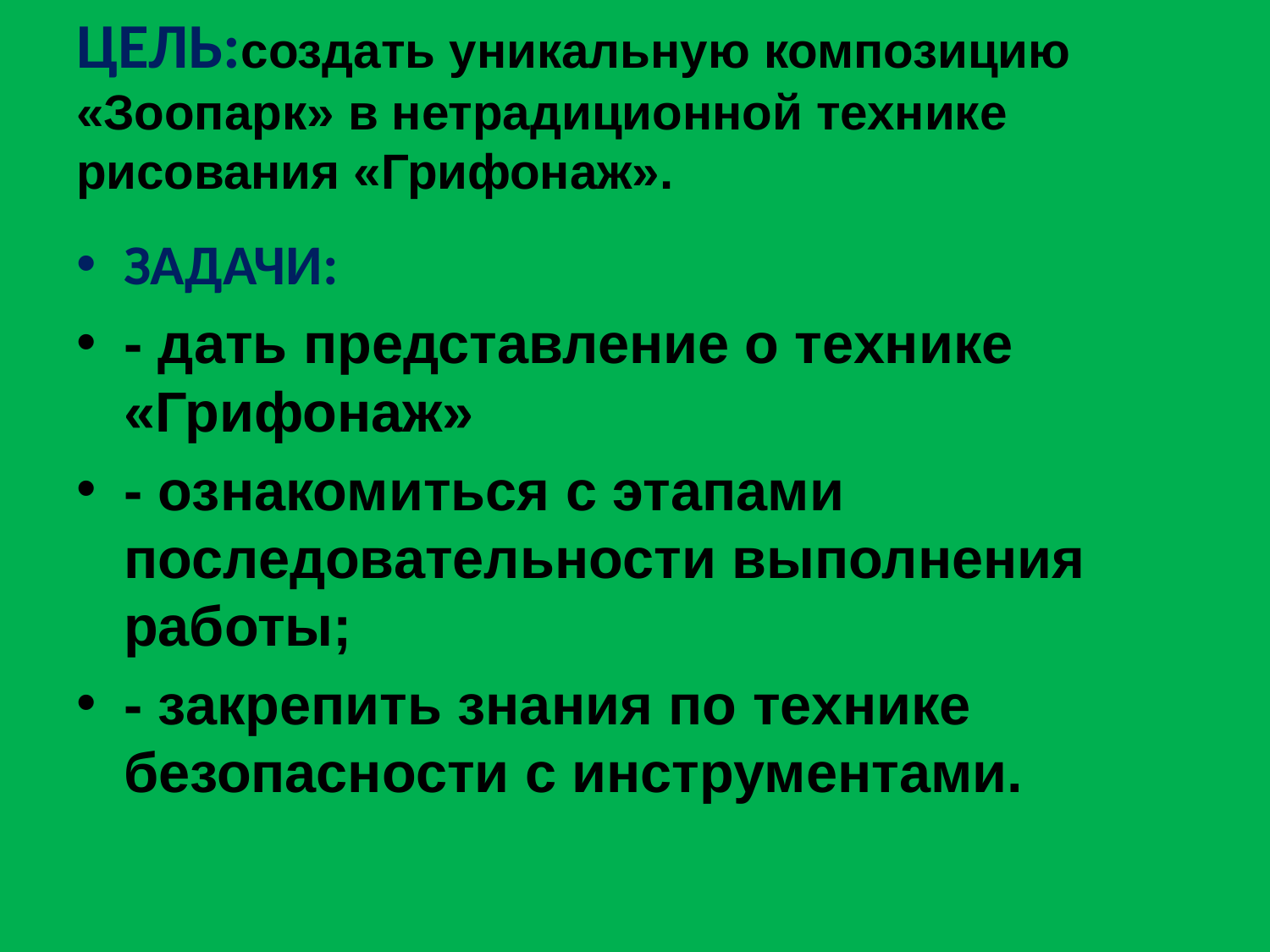

# ЦЕЛЬ:создать уникальную композицию «Зоопарк» в нетрадиционной технике рисования «Грифонаж».
ЗАДАЧИ:
- дать представление о технике «Грифонаж»
- ознакомиться с этапами последовательности выполнения работы;
- закрепить знания по технике безопасности с инструментами.